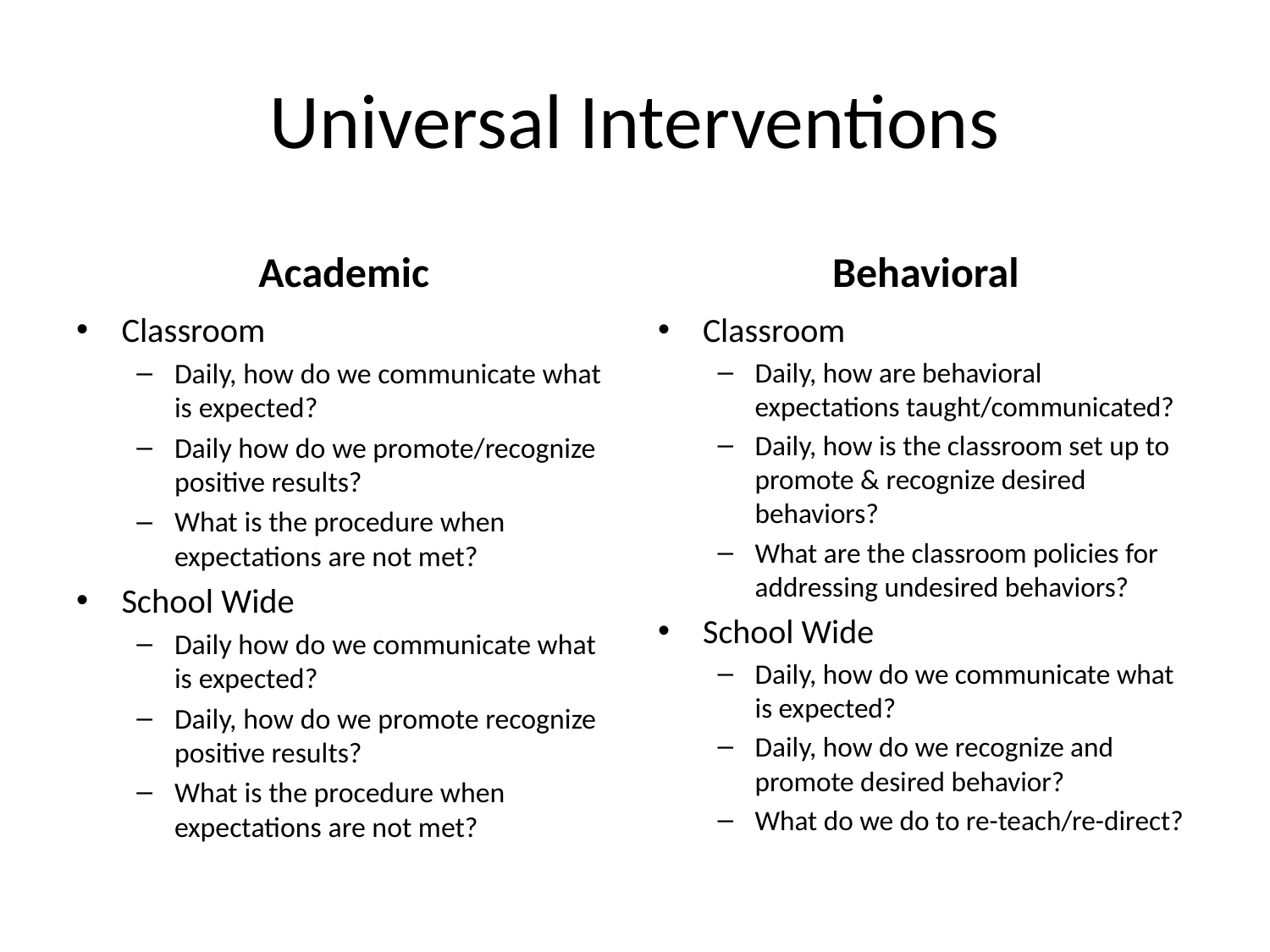

# Universal Interventions
Academic
Behavioral
Classroom
Daily, how do we communicate what is expected?
Daily how do we promote/recognize positive results?
What is the procedure when expectations are not met?
School Wide
Daily how do we communicate what is expected?
Daily, how do we promote recognize positive results?
What is the procedure when expectations are not met?
Classroom
Daily, how are behavioral expectations taught/communicated?
Daily, how is the classroom set up to promote & recognize desired behaviors?
What are the classroom policies for addressing undesired behaviors?
School Wide
Daily, how do we communicate what is expected?
Daily, how do we recognize and promote desired behavior?
What do we do to re-teach/re-direct?